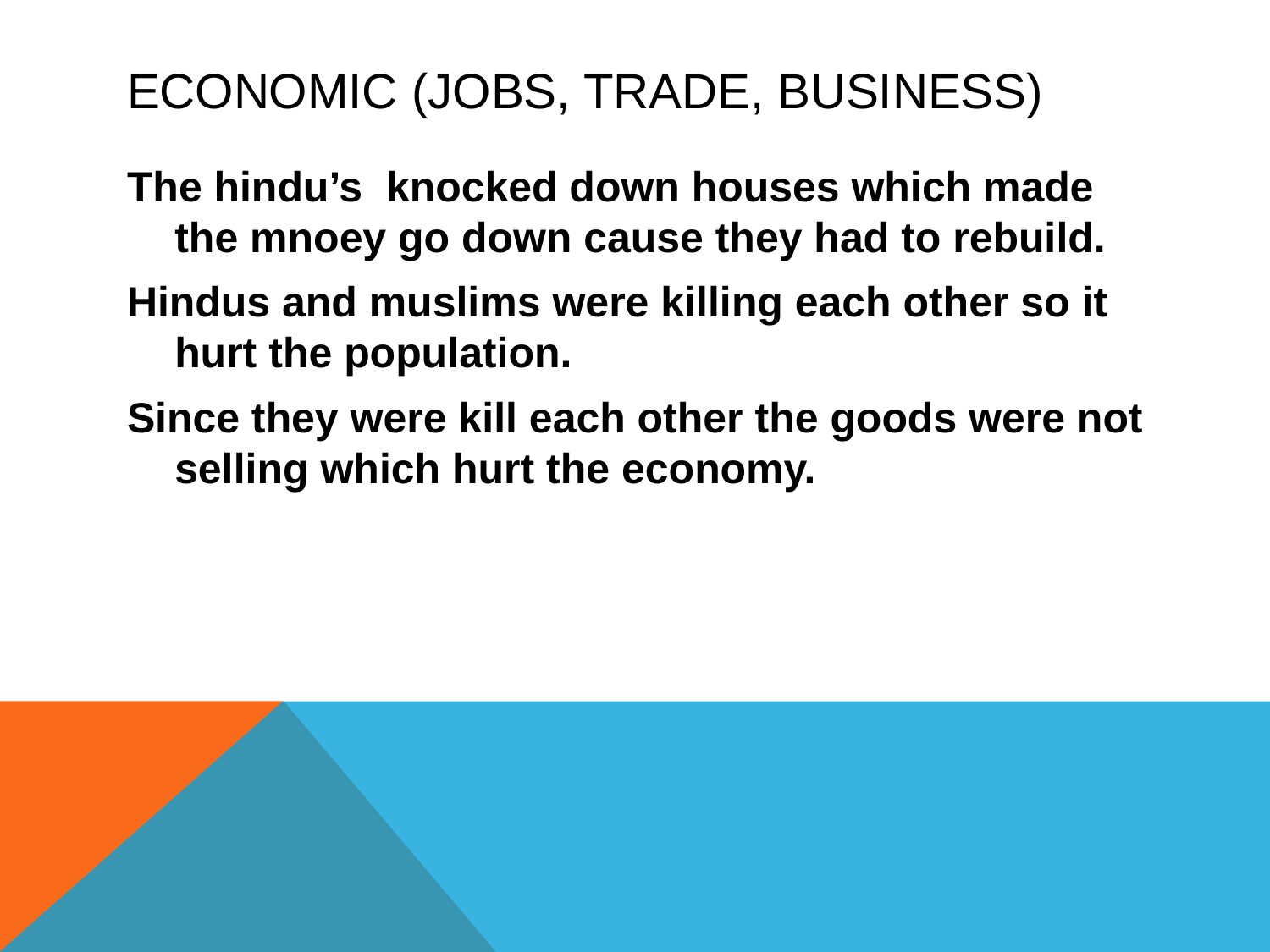

# Economic (jobs, trade, business)
The hindu’s  knocked down houses which made the mnoey go down cause they had to rebuild.
Hindus and muslims were killing each other so it hurt the population.
Since they were kill each other the goods were not selling which hurt the economy.